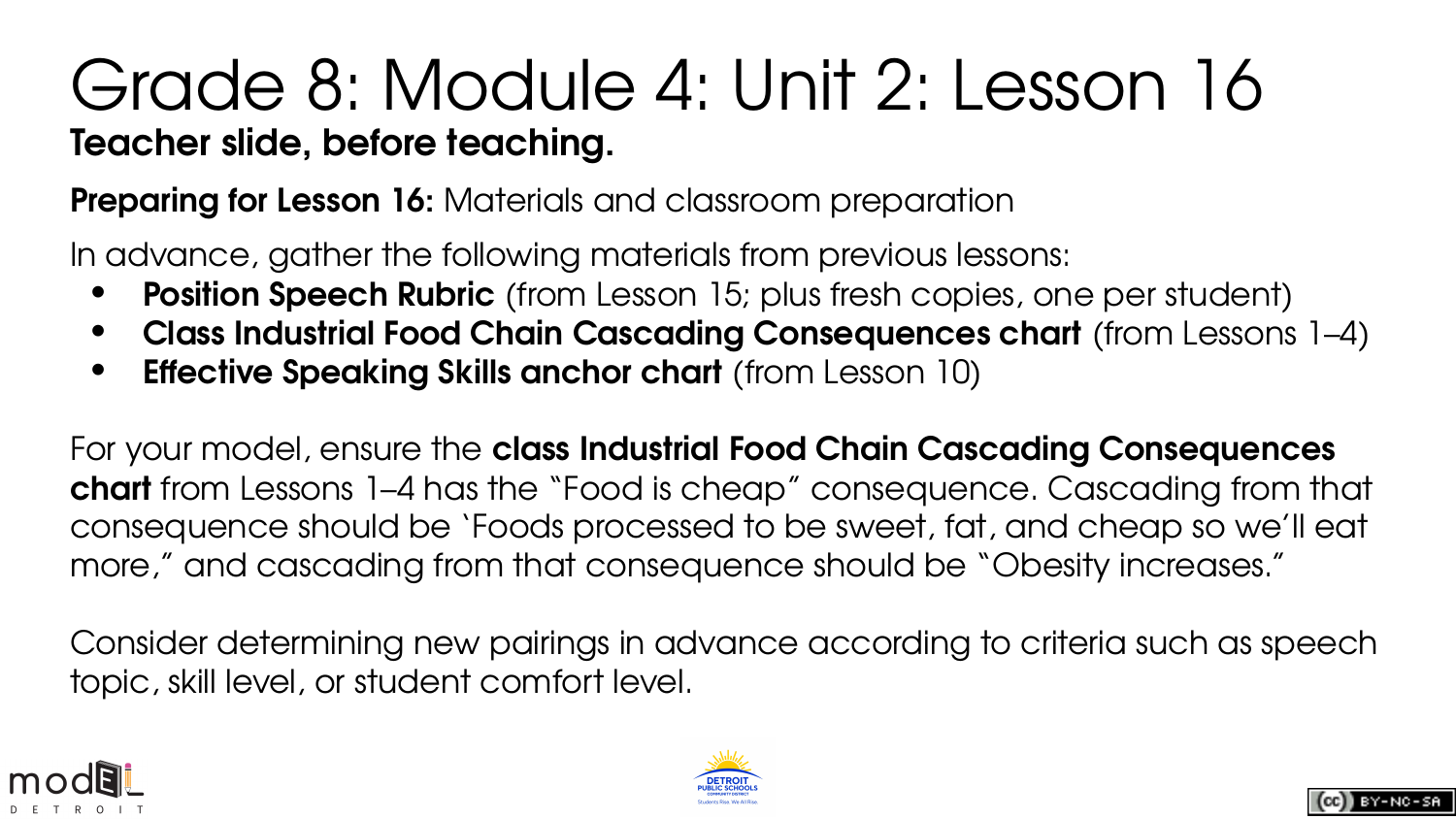

# Grade 8: Module 4: Unit 2: Lesson 16
Teacher slide, before teaching.

Preparing for Lesson 16: Materials and classroom preparation
In advance, gather the following materials from previous lessons:
Position Speech Rubric (from Lesson 15; plus fresh copies, one per student)
Class Industrial Food Chain Cascading Consequences chart (from Lessons 1–4)
Effective Speaking Skills anchor chart (from Lesson 10)

For your model, ensure the class Industrial Food Chain Cascading Consequences chart from Lessons 1–4 has the “Food is cheap” consequence. Cascading from that consequence should be ‘Foods processed to be sweet, fat, and cheap so we’ll eat more,” and cascading from that consequence should be “Obesity increases.”

Consider determining new pairings in advance according to criteria such as speech topic, skill level, or student comfort level.